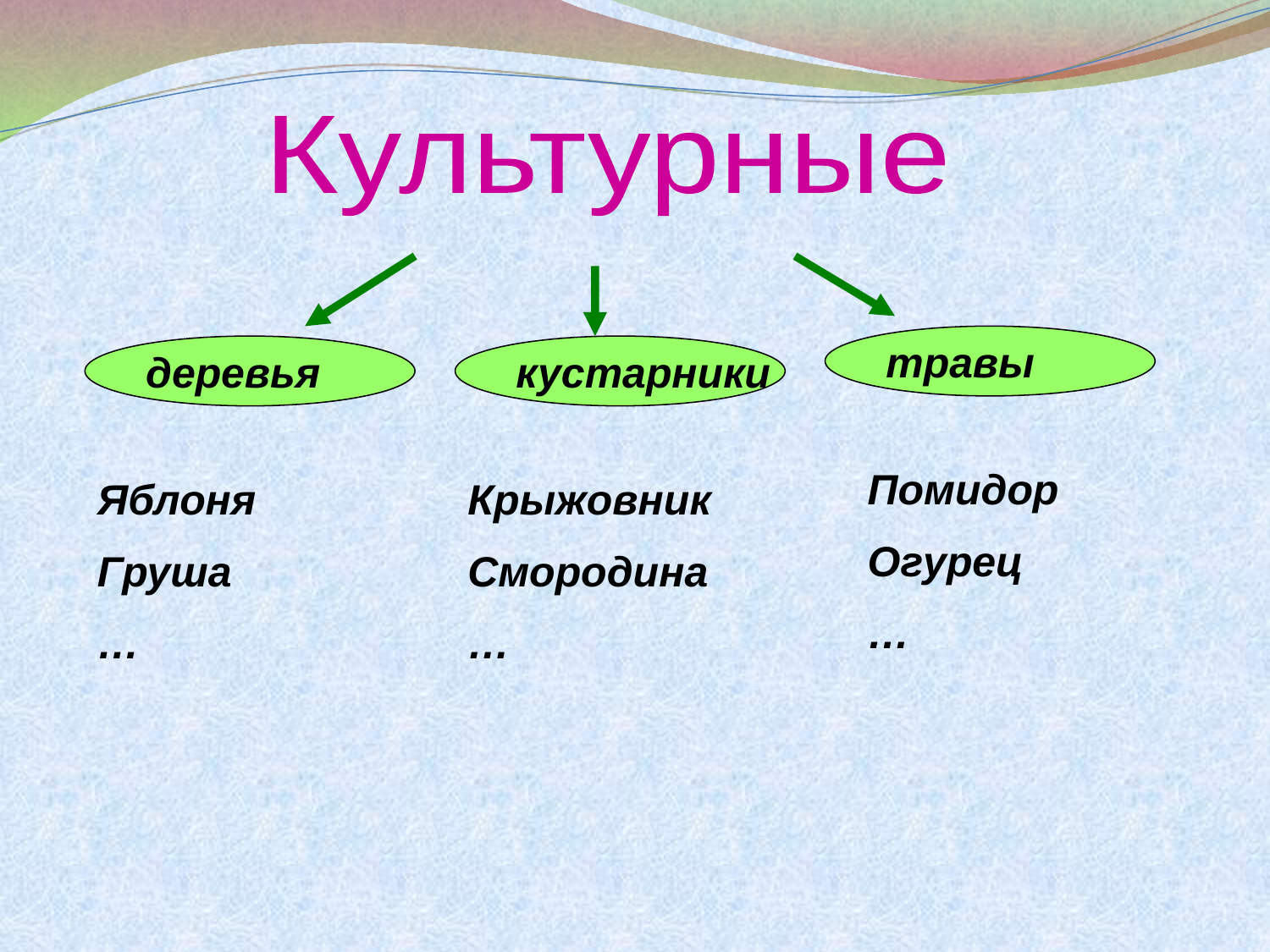

Культурные

травы
деревья
кустарники
Помидор
Огурец
…
Яблоня
Груша
…
Крыжовник
Смородина
…